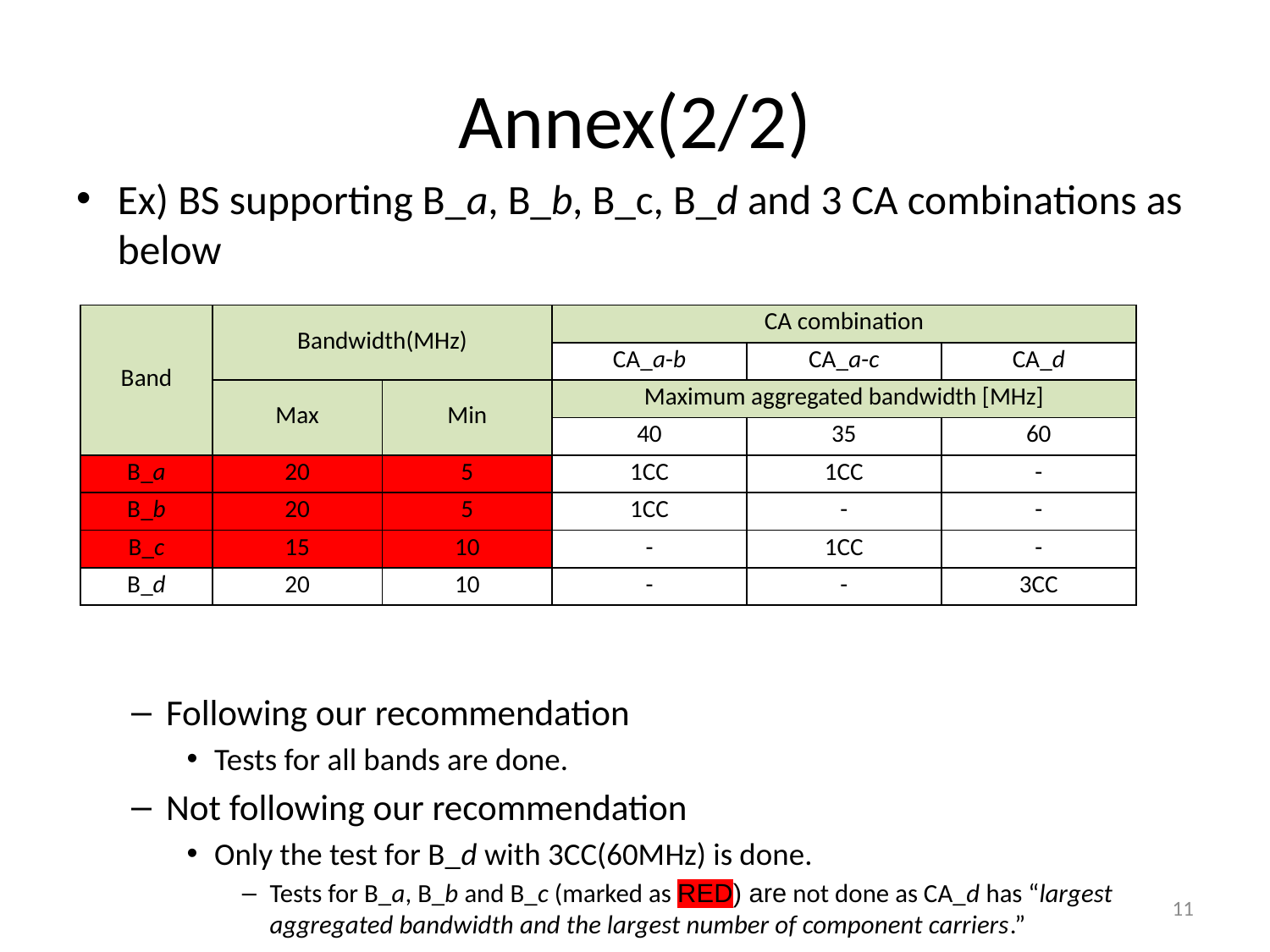

# Annex(2/2)
Ex) BS supporting B_a, B_b, B_c, B_d and 3 CA combinations as below

Following our recommendation
Tests for all bands are done.
Not following our recommendation
Only the test for B_d with 3CC(60MHz) is done.
Tests for B_a, B_b and B_c (marked as RED) are not done as CA_d has “largest aggregated bandwidth and the largest number of component carriers.”
| Band | Bandwidth(MHz) |  | CA combination |  |  |
| --- | --- | --- | --- | --- | --- |
|  |  |  | CA\_a-b | CA\_a-c | CA\_d |
|  | Max | Min | Maximum aggregated bandwidth [MHz] |  |  |
|  |  |  | 40 | 35 | 60 |
| B\_a | 20 | 5 | 1CC | 1CC | - |
| B\_b | 20 | 5 | 1CC | - | - |
| B\_c | 15 | 10 | - | 1CC | - |
| B\_d | 20 | 10 | - | - | 3CC |
11